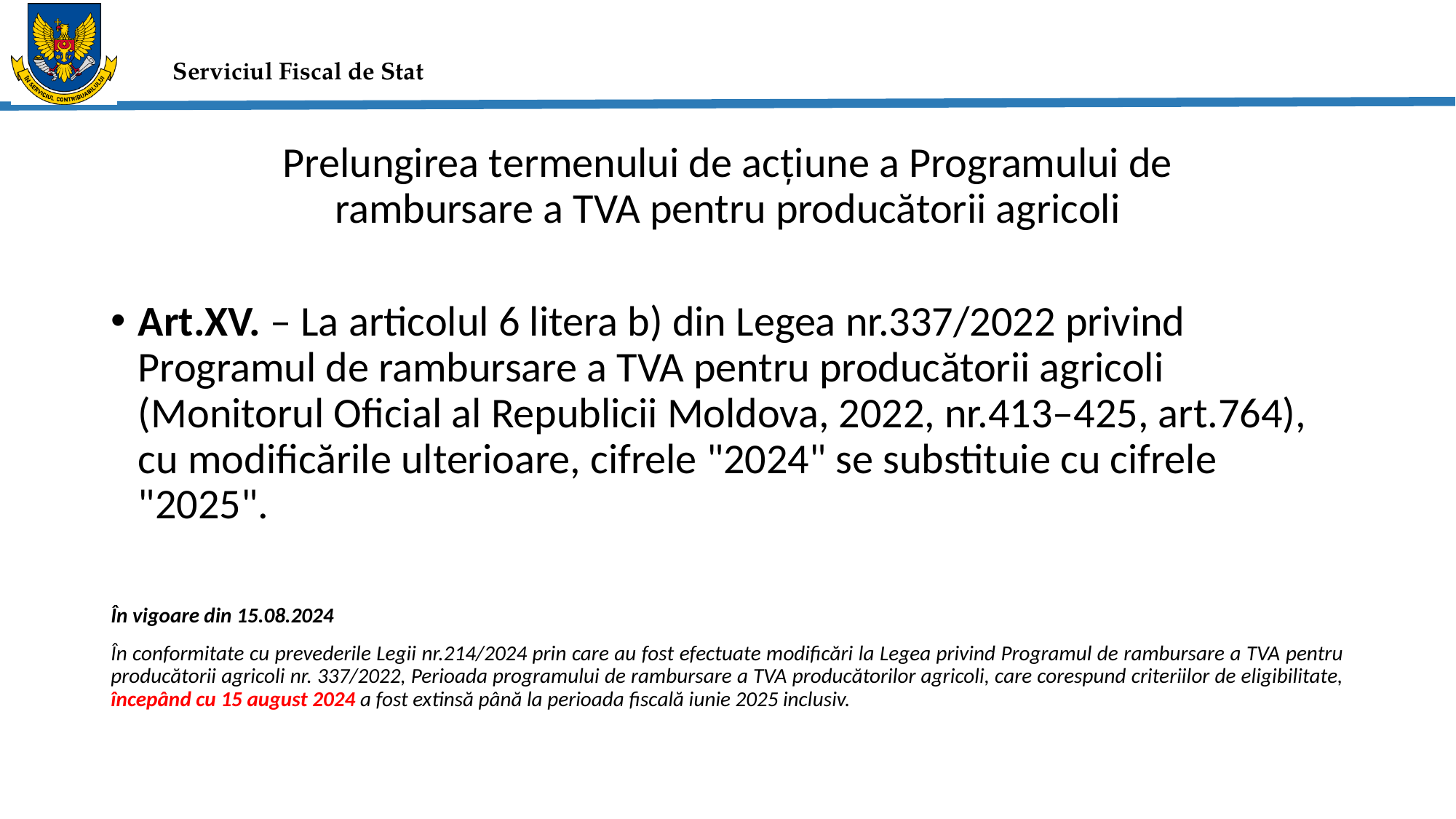

# Prelungirea termenului de acțiune a Programului de rambursare a TVA pentru producătorii agricoli

Art.ХV. – La articolul 6 litera b) din Legea nr.337/2022 privind Programul de rambursare a TVA pentru producătorii agricoli (Monitorul Oficial al Republicii Moldova, 2022, nr.413–425, art.764), cu modificările ulterioare, cifrele "2024" se substituie cu cifrele "2025".

În vigoare din 15.08.2024
În conformitate cu prevederile Legii nr.214/2024 prin care au fost efectuate modificări la Legea privind Programul de rambursare a TVA pentru producătorii agricoli nr. 337/2022, Perioada programului de rambursare a TVA producătorilor agricoli, care corespund criteriilor de eligibilitate, începând cu 15 august 2024 a fost extinsă până la perioada fiscală iunie 2025 inclusiv.